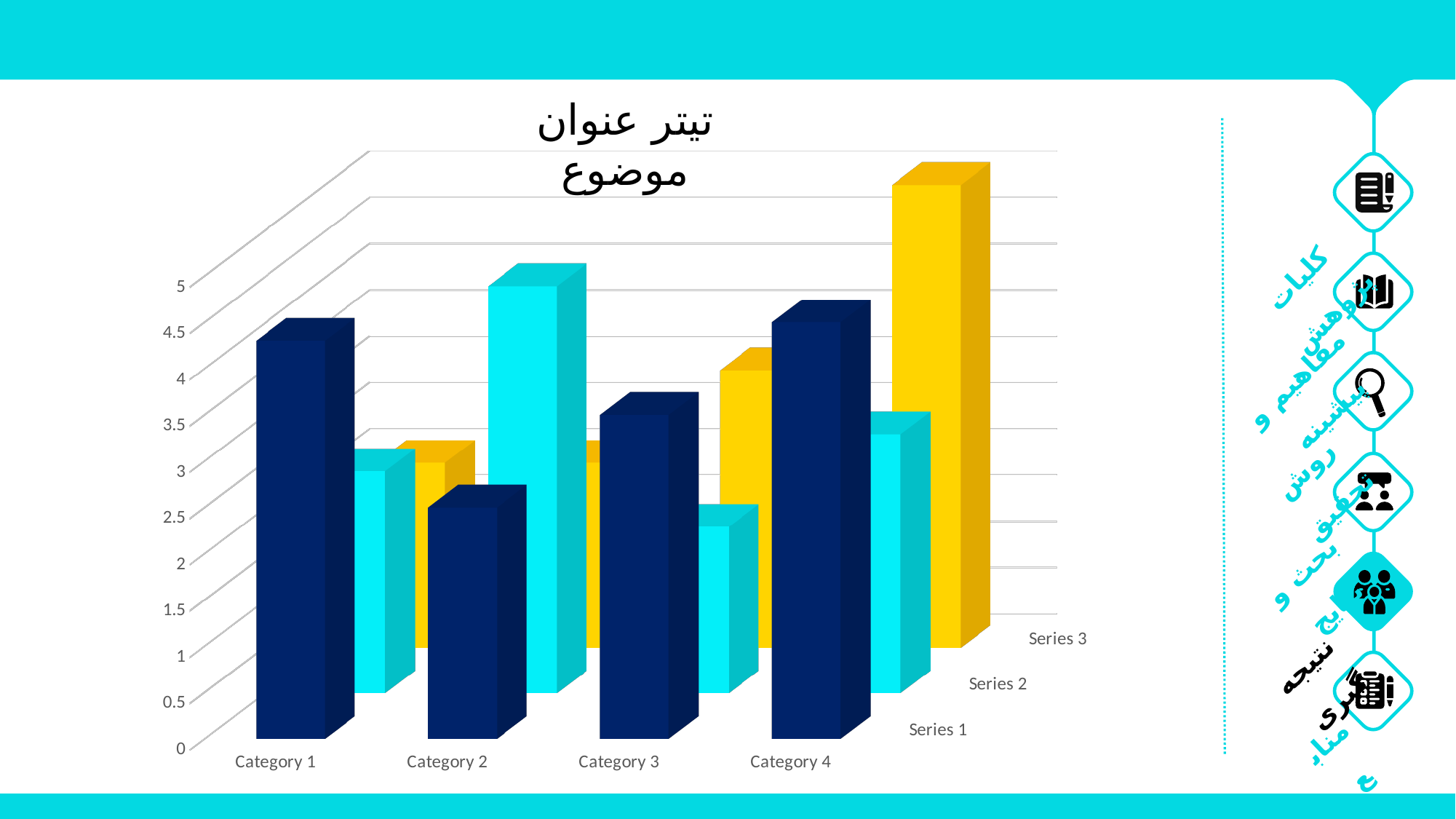

تیتر عنوان موضوع

[unsupported chart]

کلیات پژوهش

مفاهیم و پیشینه

روش تحقیق

بحث و نتایج

نتیجه گیری

منابع